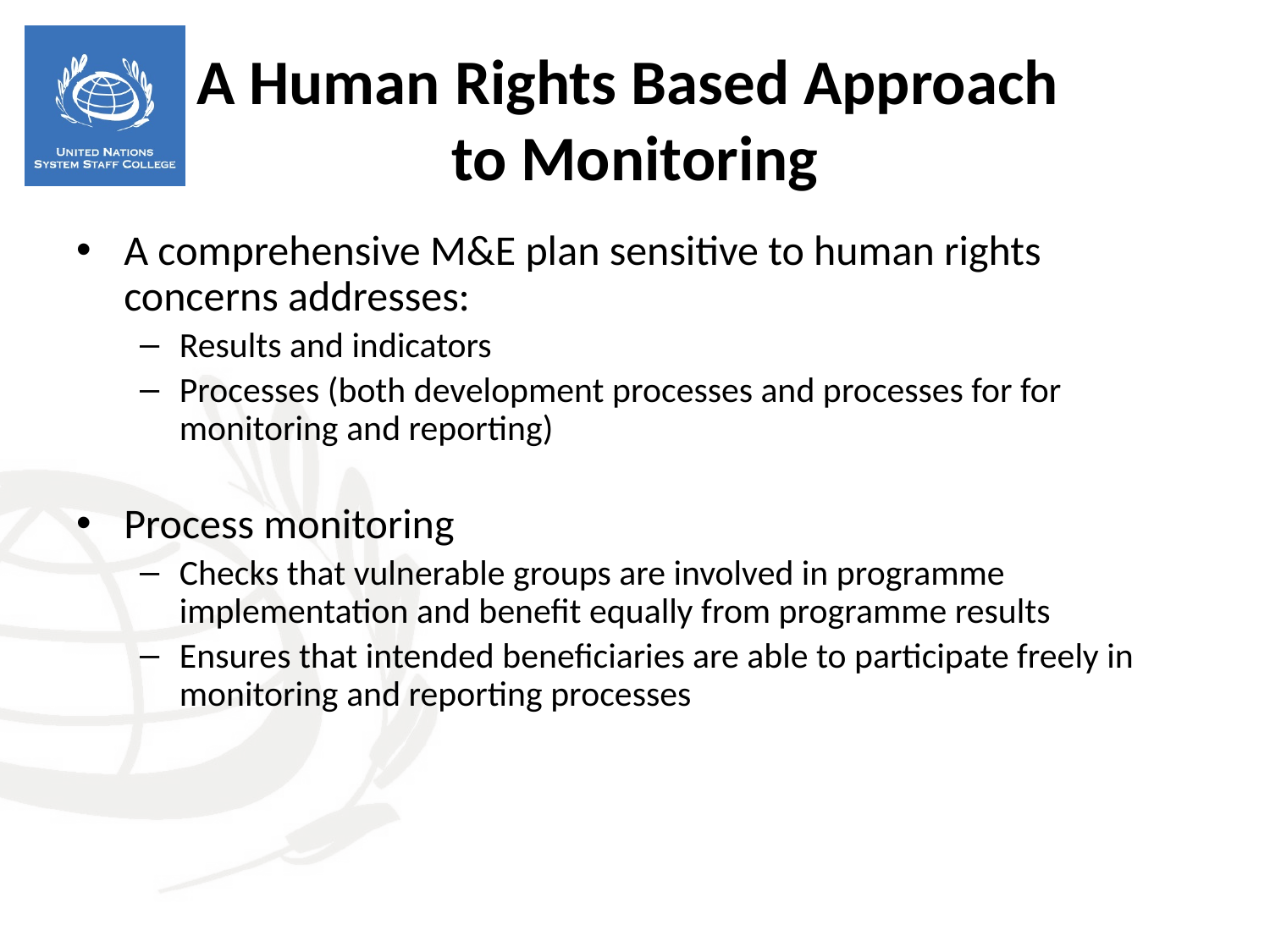

A Human Rights Based Approach
to Monitoring
A comprehensive M&E plan sensitive to human rights concerns addresses:
Results and indicators
Processes (both development processes and processes for for monitoring and reporting)

Process monitoring
Checks that vulnerable groups are involved in programme implementation and benefit equally from programme results
Ensures that intended beneficiaries are able to participate freely in monitoring and reporting processes